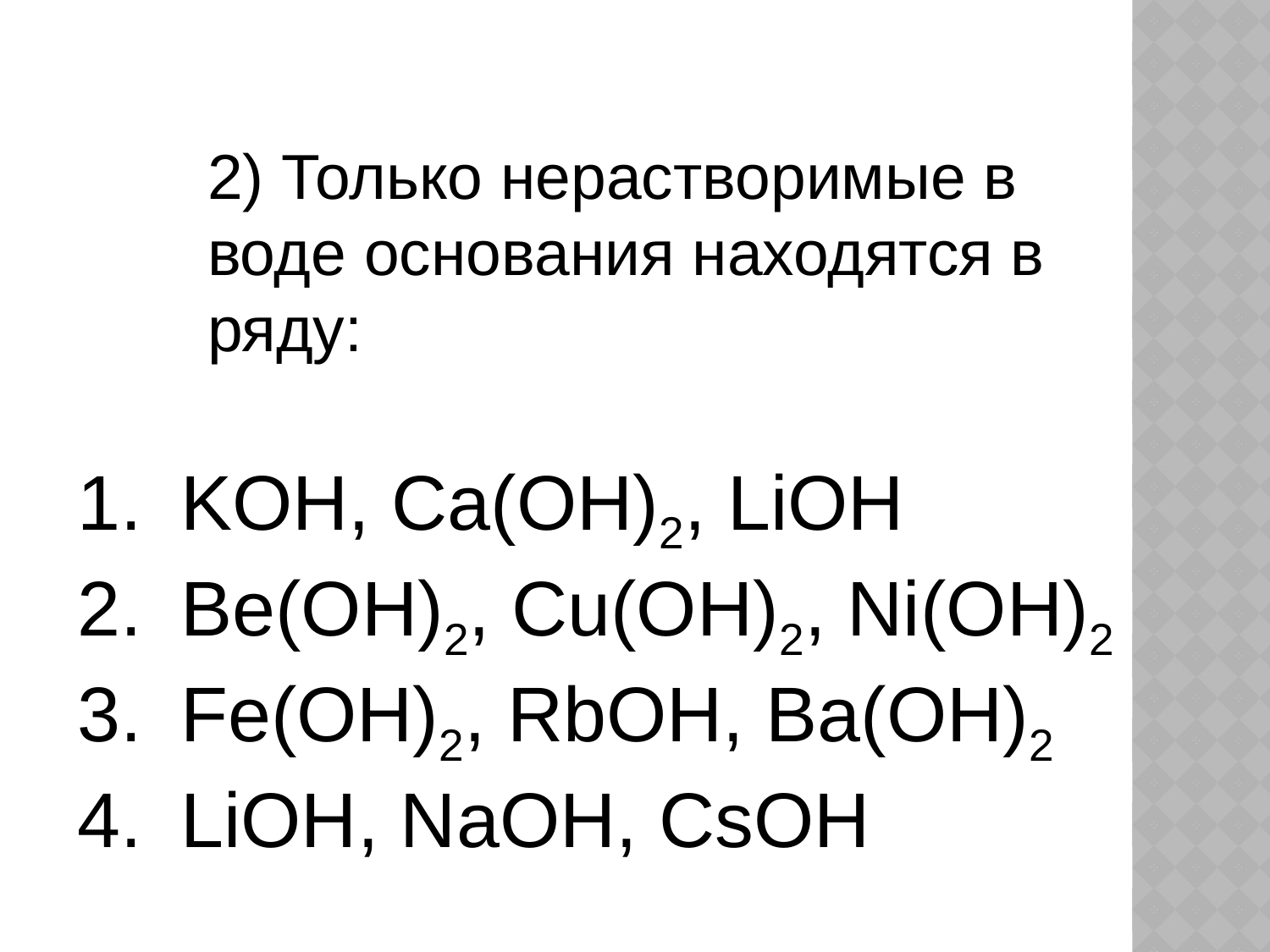

2) Только нерастворимые в воде основания находятся в ряду:
KOH, Ca(OH)2, LiOH
Be(OH)2, Cu(OH)2, Ni(OH)2
Fe(OH)2, RbOH, Ba(OH)2
LiOH, NaOH, CsOH